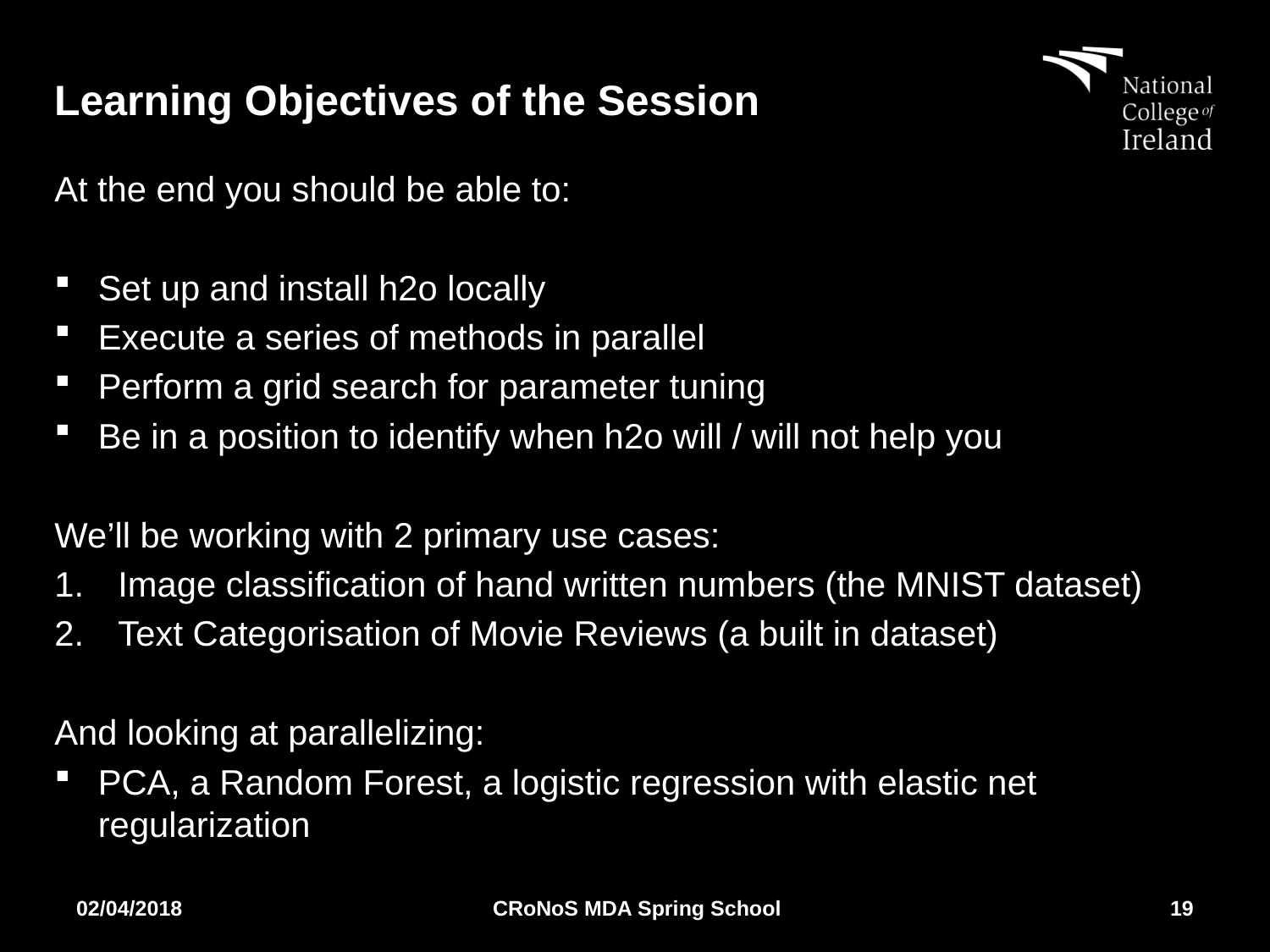

# Learning Objectives of the Session
At the end you should be able to:

Set up and install h2o locally
Execute a series of methods in parallel
Perform a grid search for parameter tuning
Be in a position to identify when h2o will / will not help you

We’ll be working with 2 primary use cases:
Image classification of hand written numbers (the MNIST dataset)
Text Categorisation of Movie Reviews (a built in dataset)

And looking at parallelizing:
PCA, a Random Forest, a logistic regression with elastic net regularization
02/04/2018
CRoNoS MDA Spring School
19